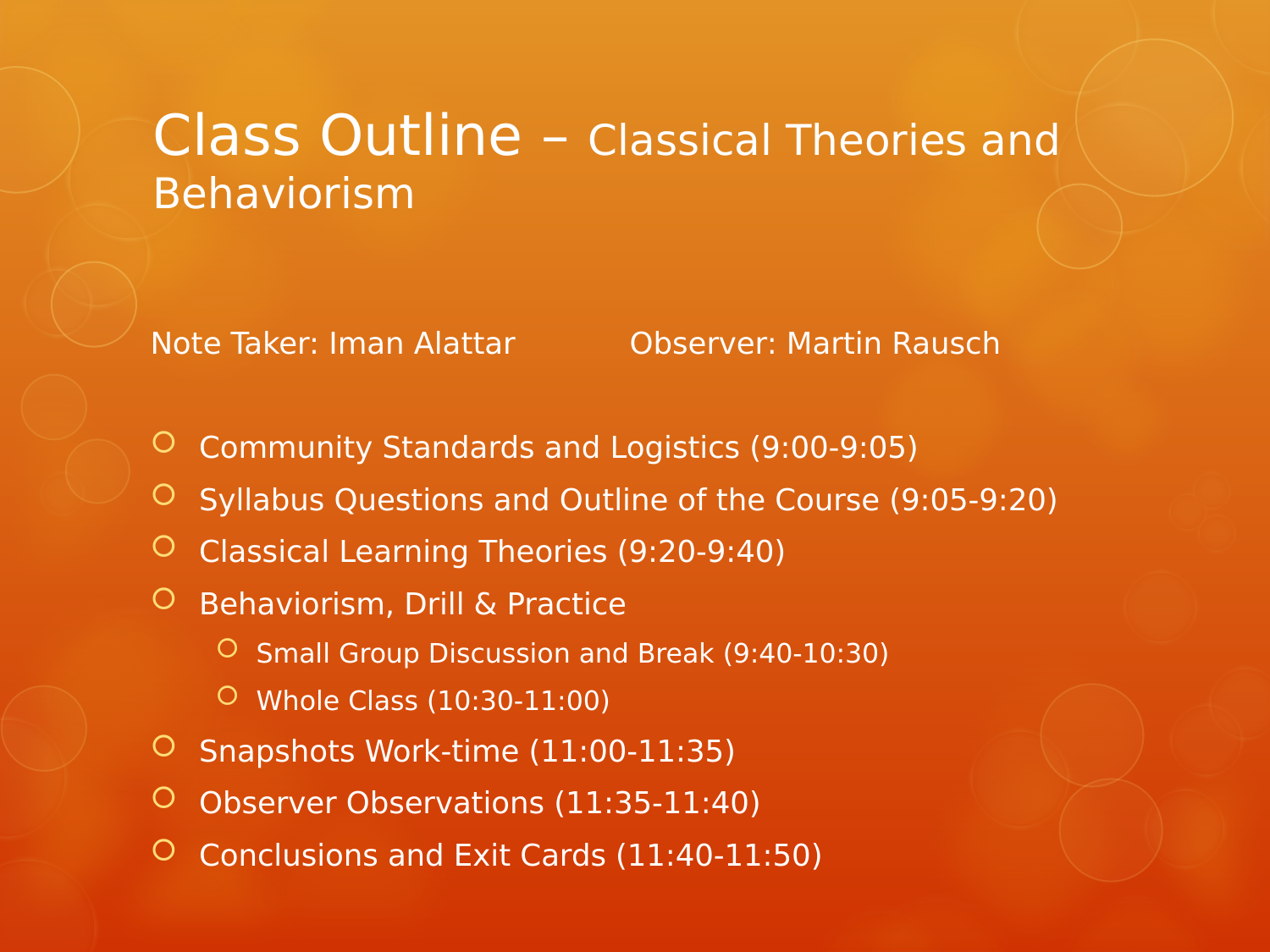

# Class Outline – Classical Theories and Behaviorism
Note Taker: Iman Alattar            Observer: Martin Rausch

Community Standards and Logistics (9:00-9:05)
Syllabus Questions and Outline of the Course (9:05-9:20)
Classical Learning Theories (9:20-9:40)
Behaviorism, Drill & Practice
Small Group Discussion and Break (9:40-10:30)
Whole Class (10:30-11:00)
Snapshots Work-time (11:00-11:35)
Observer Observations (11:35-11:40)
Conclusions and Exit Cards (11:40-11:50)